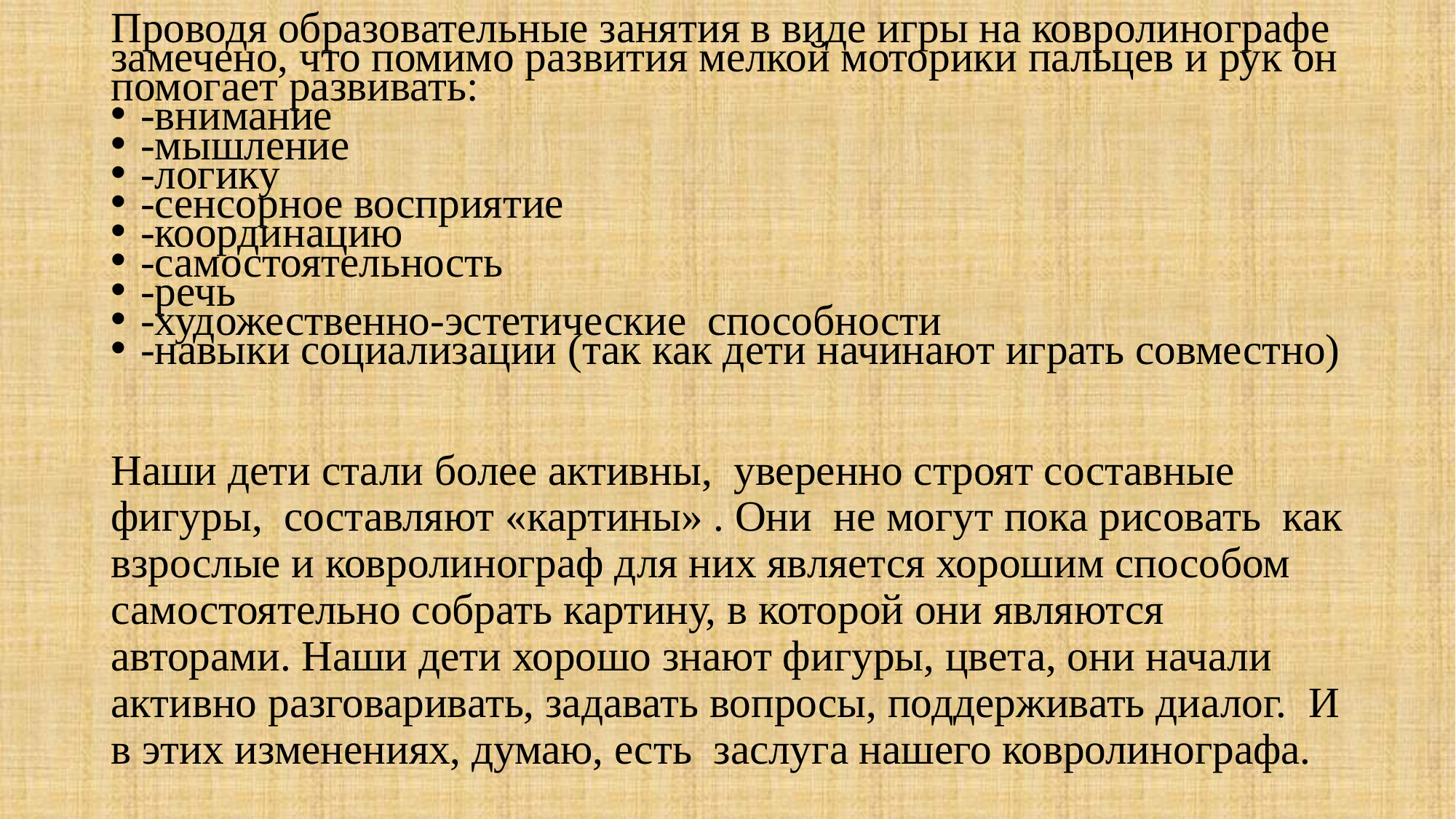

Проводя образовательные занятия в виде игры на ковролинографе  замечено, что помимо развития мелкой моторики пальцев и рук он помогает развивать:
-внимание
-мышление
-логику
-сенсорное восприятие
-координацию
-самостоятельность
-речь
-художественно-эстетические  способности
-навыки социализации (так как дети начинают играть совместно)

Наши дети стали более активны,  уверенно строят составные фигуры,  составляют «картины» . Они  не могут пока рисовать  как взрослые и ковролинограф для них является хорошим способом самостоятельно собрать картину, в которой они являются авторами. Наши дети хорошо знают фигуры, цвета, они начали активно разговаривать, задавать вопросы, поддерживать диалог.  И в этих изменениях, думаю, есть  заслуга нашего ковролинографа.